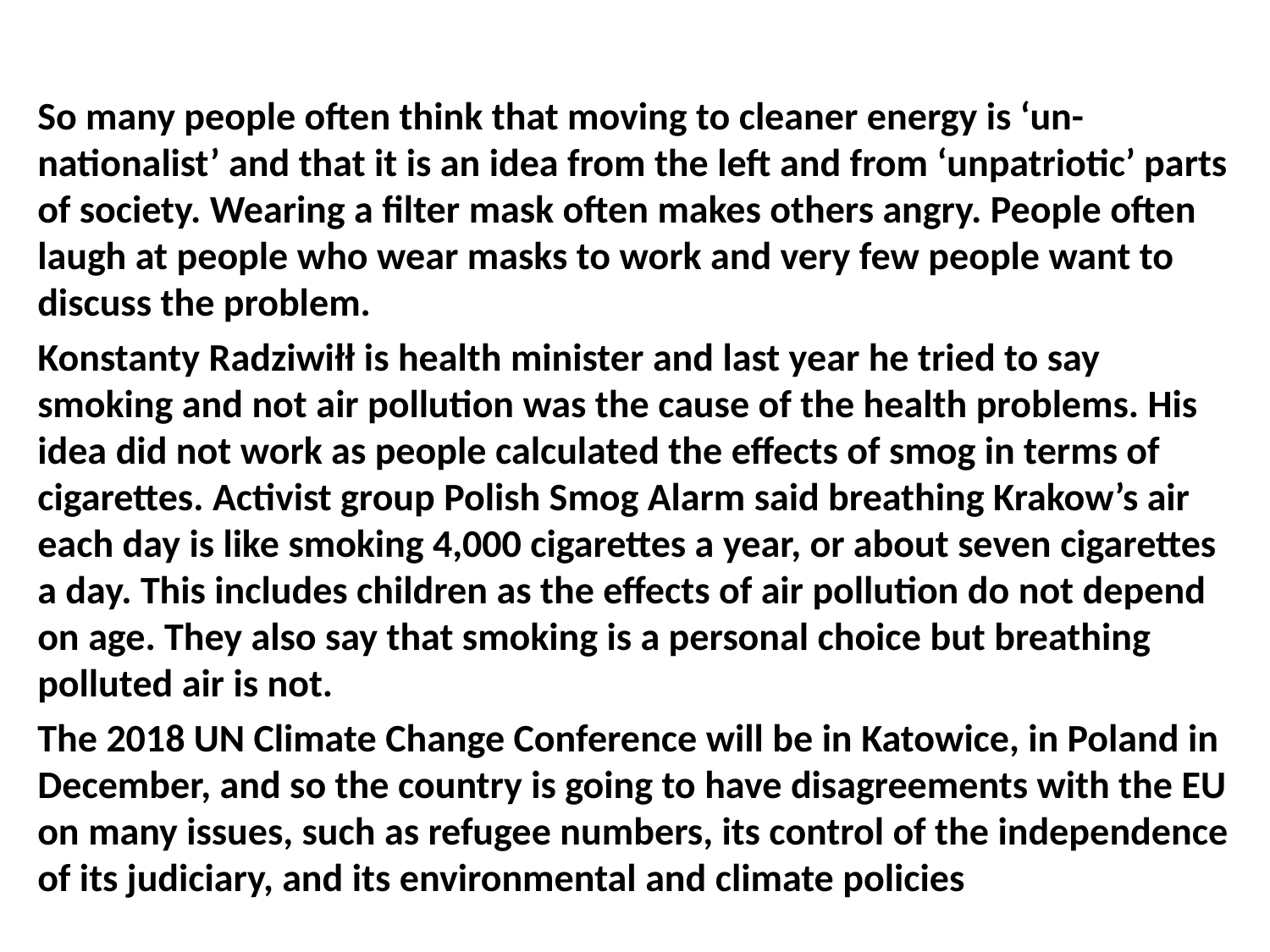

So many people often think that moving to cleaner energy is ‘un-nationalist’ and that it is an idea from the left and from ‘unpatriotic’ parts of society. Wearing a filter mask often makes others angry. People often laugh at people who wear masks to work and very few people want to discuss the problem.
Konstanty Radziwiłł is health minister and last year he tried to say smoking and not air pollution was the cause of the health problems. His idea did not work as people calculated the effects of smog in terms of cigarettes. Activist group Polish Smog Alarm said breathing Krakow’s air each day is like smoking 4,000 cigarettes a year, or about seven cigarettes a day. This includes children as the effects of air pollution do not depend on age. They also say that smoking is a personal choice but breathing polluted air is not.
The 2018 UN Climate Change Conference will be in Katowice, in Poland in December, and so the country is going to have disagreements with the EU on many issues, such as refugee numbers, its control of the independence of its judiciary, and its environmental and climate policies

#